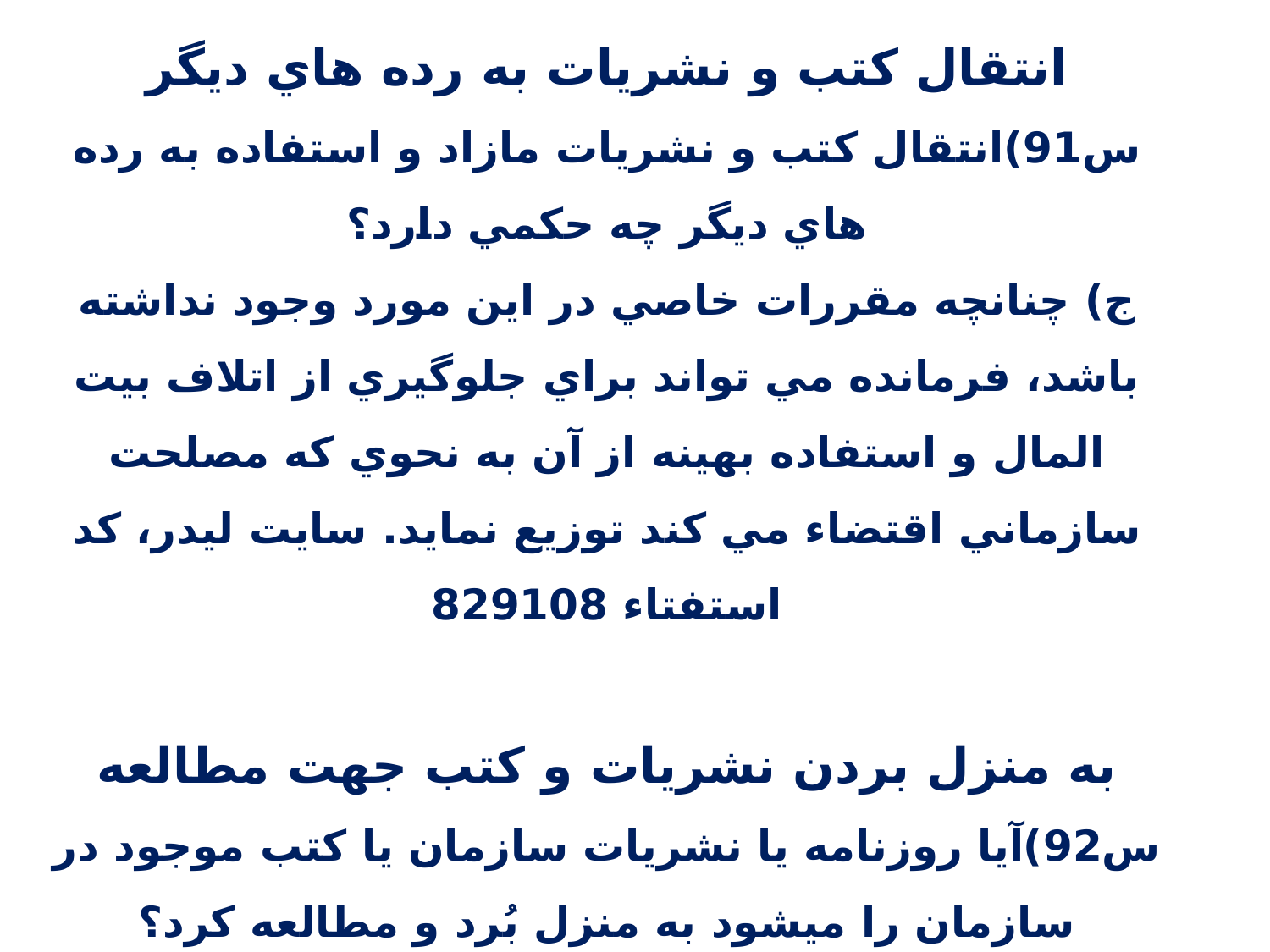

انتقال كتب و نشريات به رده هاي ديگر
س91)انتقال كتب و نشريات مازاد و استفاده به رده هاي ديگر چه حكمي دارد؟
ج) چنانچه مقررات خاصي در اين مورد وجود نداشته باشد، فرمانده مي تواند براي جلوگيري از اتلاف بيت المال و استفاده بهينه از آن به نحوي كه مصلحت سازماني اقتضاء مي كند توزيع نمايد. سايت ليدر، كد استفتاء 829108

به منزل بردن نشريات و كتب جهت مطالعه
س92)آيا روزنامه يا نشريات سازمان يا كتب موجود در سازمان را ميشود به منزل بُرد و مطالعه كرد؟
ج) اگر شرايط كاري بيانگر اذن به كارمندان در اين مقدار از استفاده است، اشكال ندارد و همچنين بااذن كسي كه از نظر شرعي و قانوني حق اذن دارد بدون اشكال است. اجوبه، س 1956